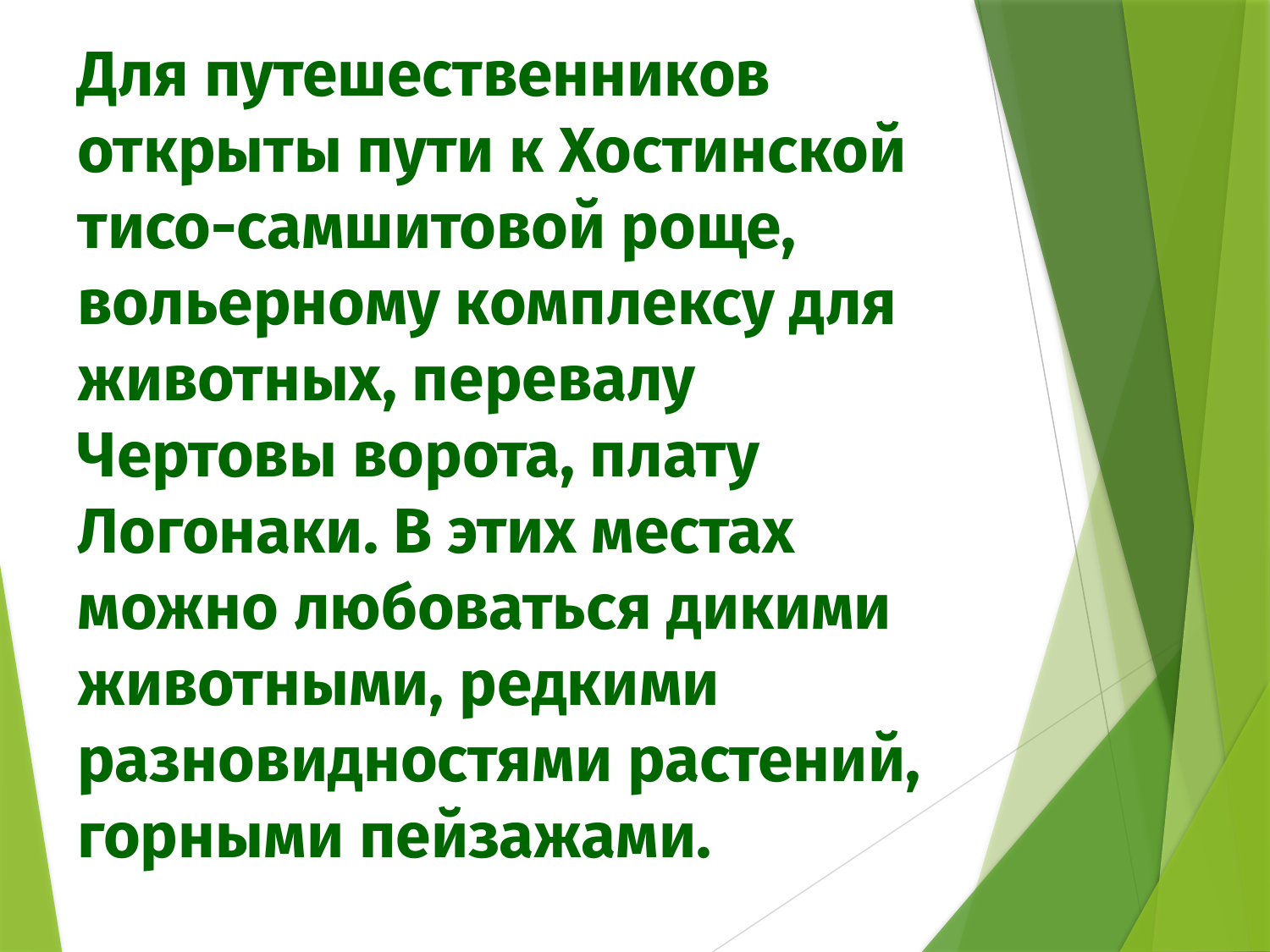

# Для путешественников открыты пути к Хостинской тисо-самшитовой роще, вольерному комплексу для животных, перевалу Чертовы ворота, плату Логонаки. В этих местах можно любоваться дикими животными, редкими разновидностями растений, горными пейзажами.